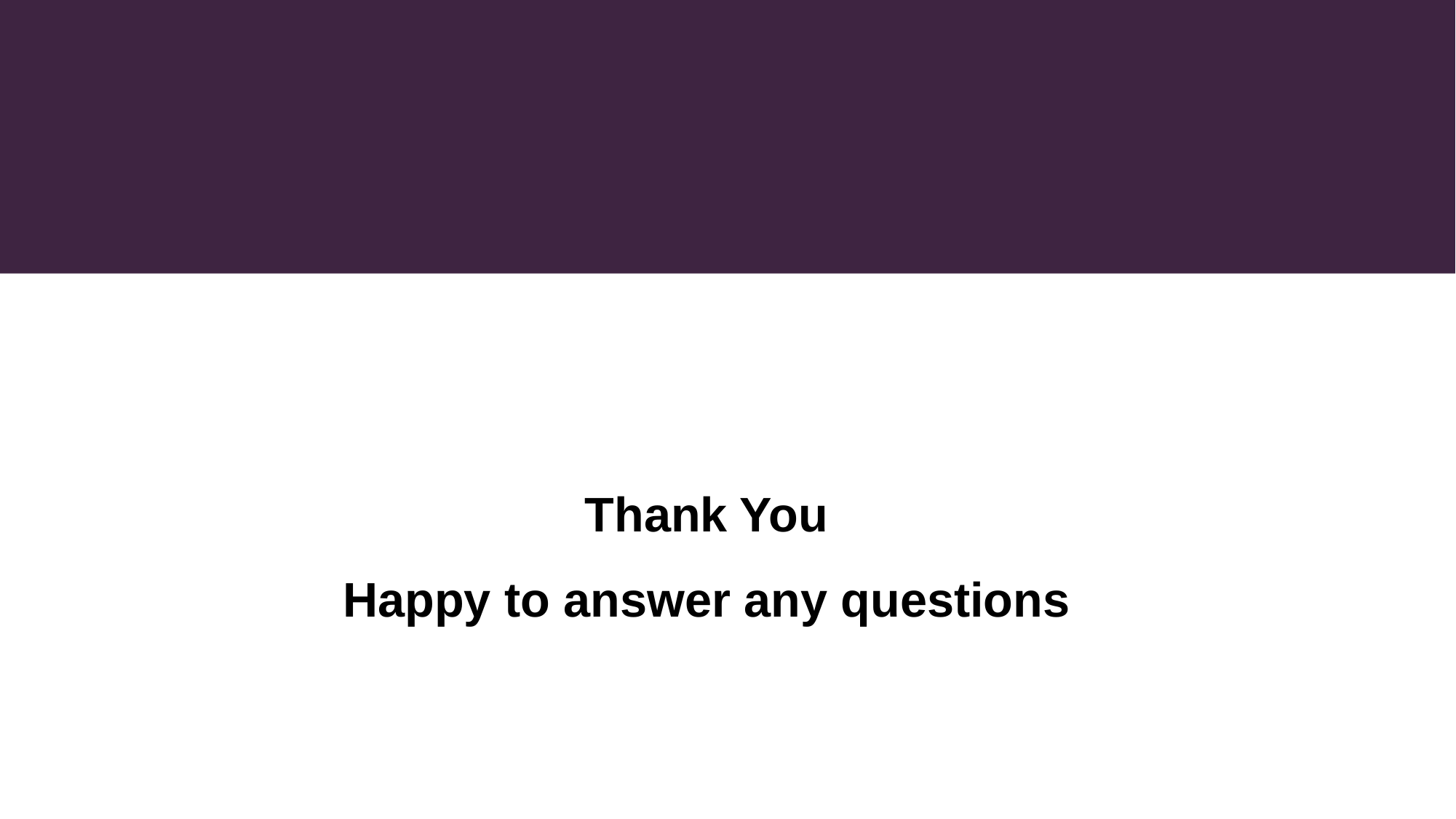

Thank You
Happy to answer any questions